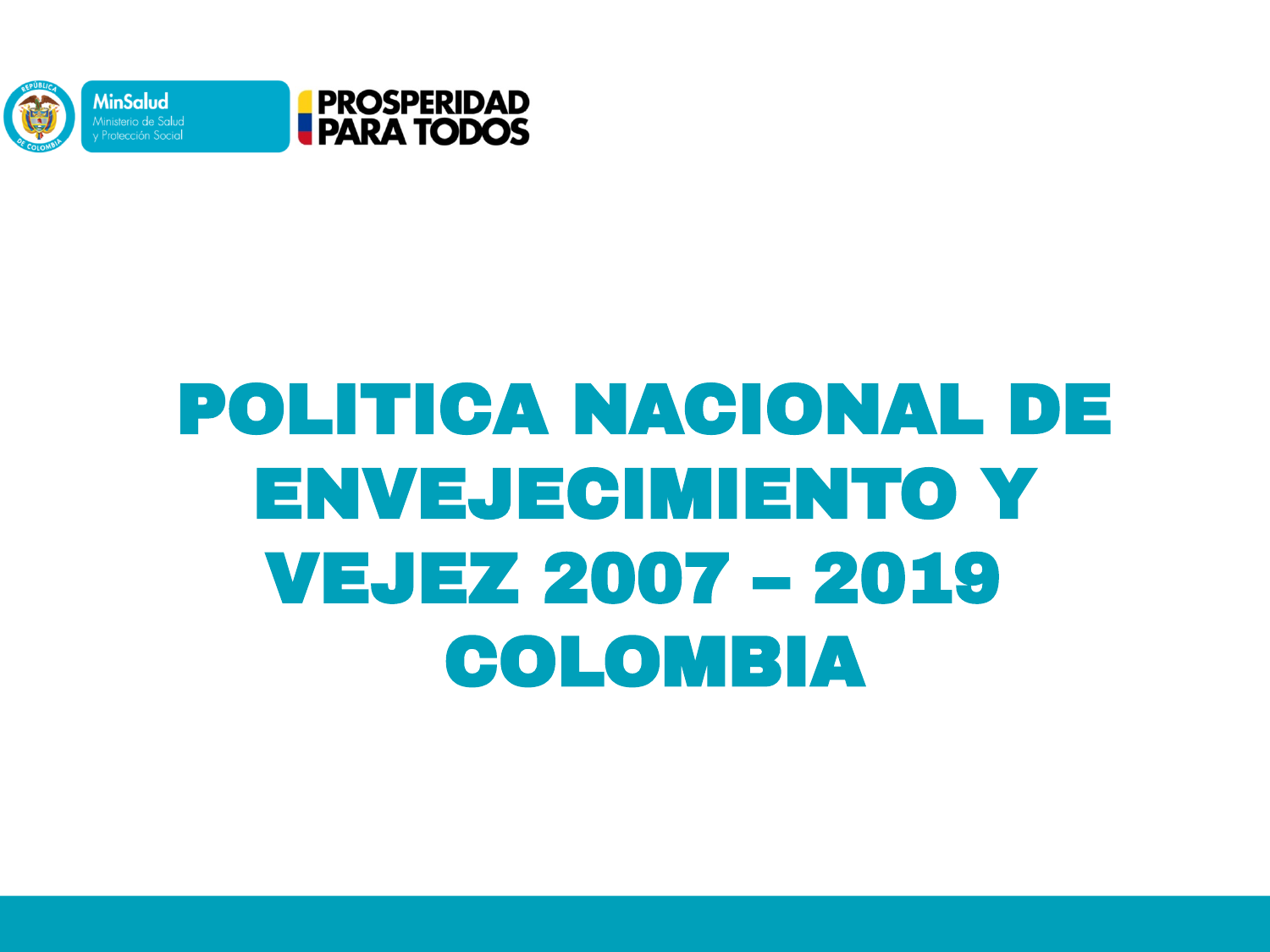

# POLITICA NACIONAL DE ENVEJECIMIENTO Y VEJEZ 2007 – 2019
COLOMBIA